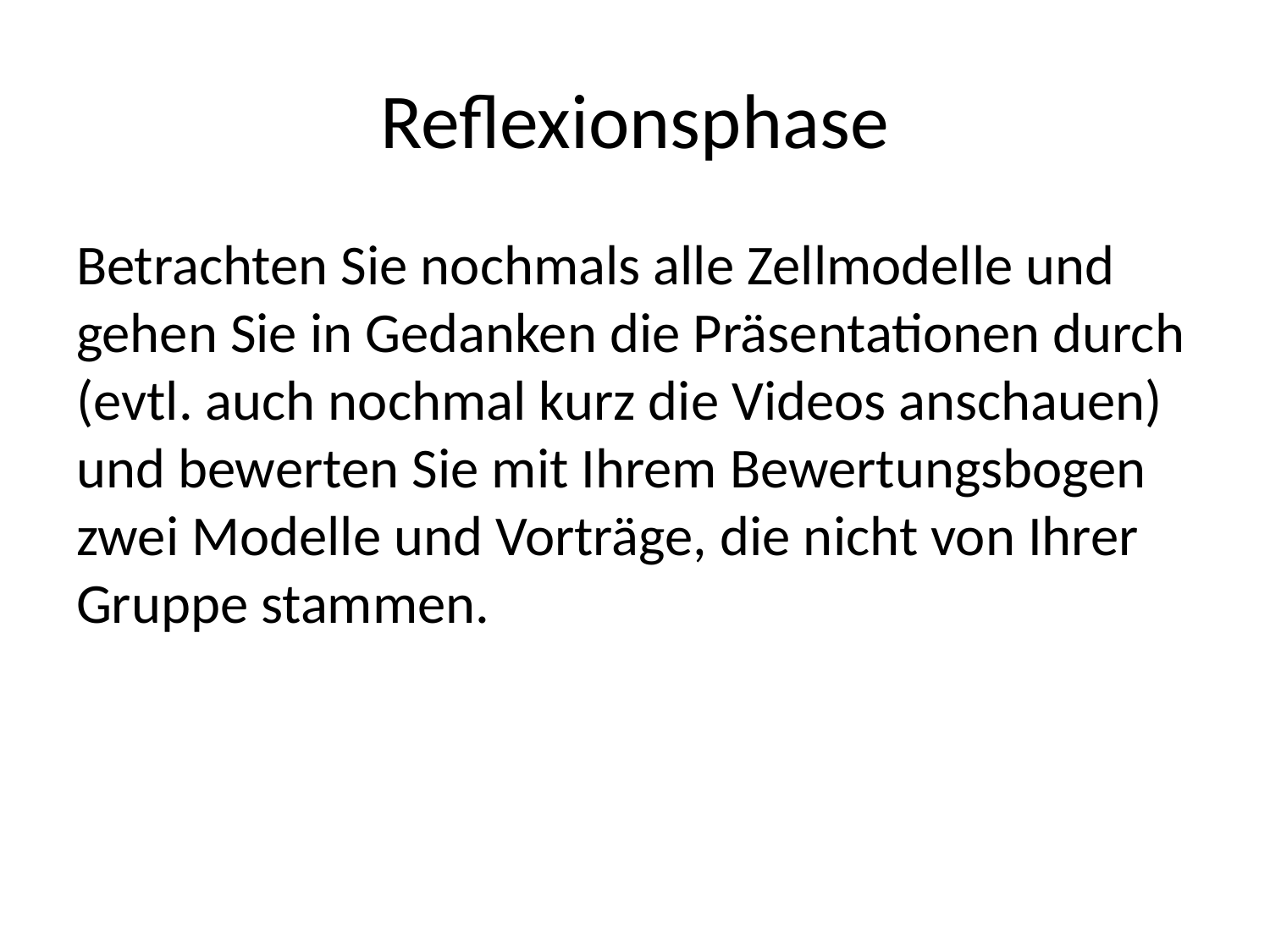

# Reflexionsphase
Betrachten Sie nochmals alle Zellmodelle und gehen Sie in Gedanken die Präsentationen durch (evtl. auch nochmal kurz die Videos anschauen) und bewerten Sie mit Ihrem Bewertungsbogen zwei Modelle und Vorträge, die nicht von Ihrer Gruppe stammen.